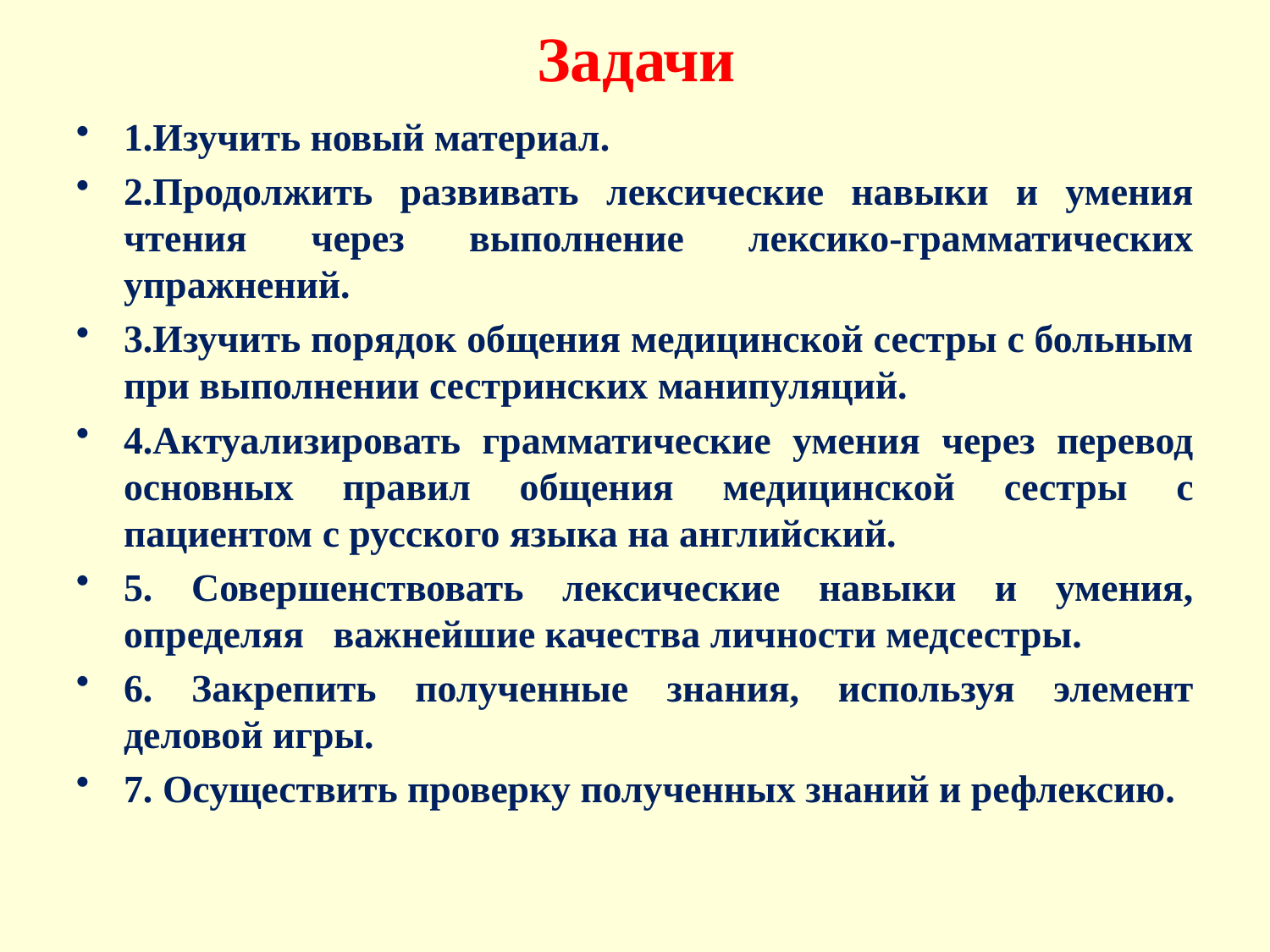

# Задачи
1.Изучить новый материал.
2.Продолжить развивать лексические навыки и умения чтения через выполнение лексико-грамматических упражнений.
3.Изучить порядок общения медицинской сестры с больным при выполнении сестринских манипуляций.
4.Актуализировать грамматические умения через перевод основных правил общения медицинской сестры с пациентом с русского языка на английский.
5. Совершенствовать лексические навыки и умения, определяя   важнейшие качества личности медсестры.
6. Закрепить полученные знания, используя элемент деловой игры.
7. Осуществить проверку полученных знаний и рефлексию.